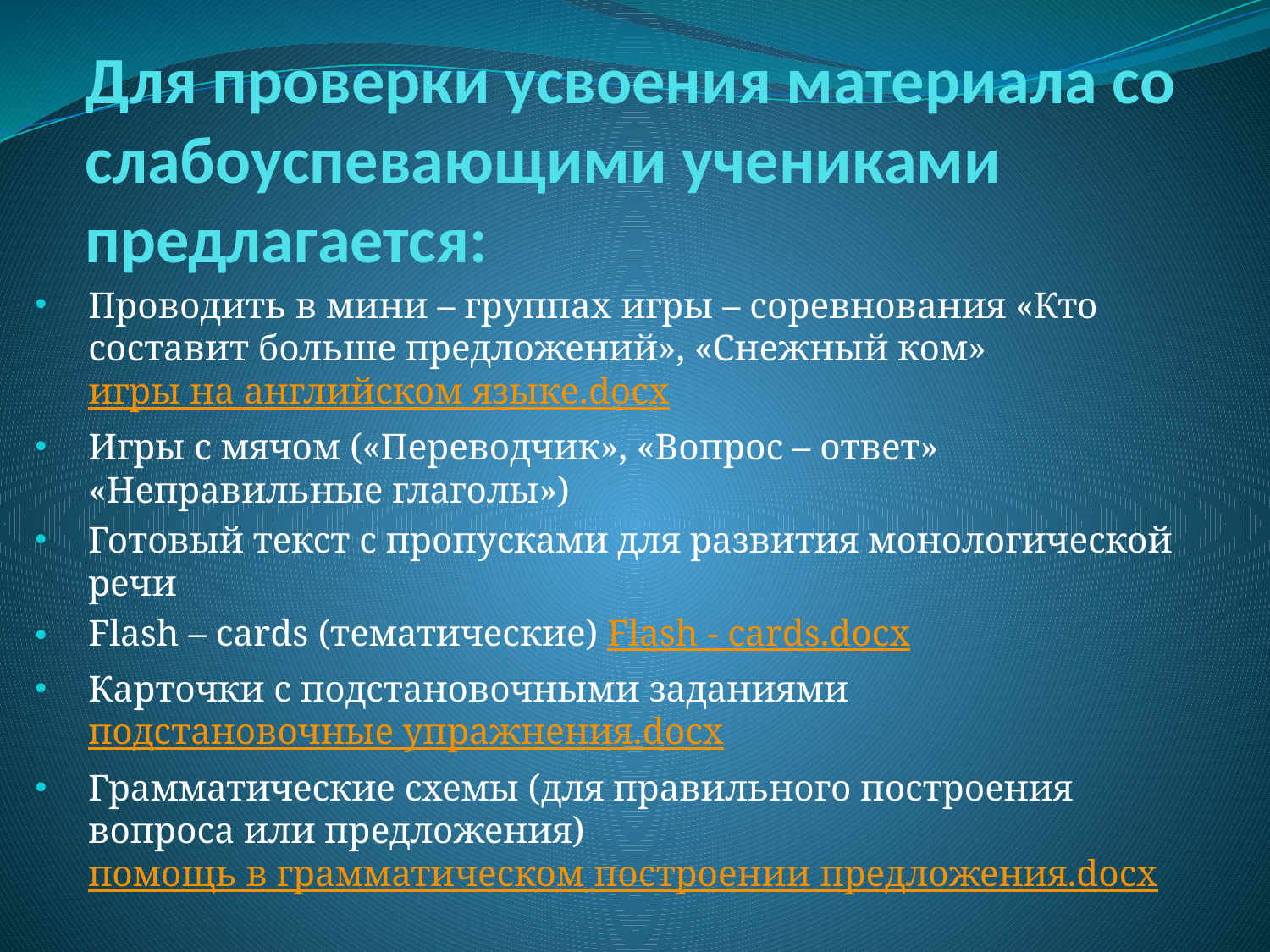

# Для проверки усвоения материала со слабоуспевающими учениками предлагается:
Проводить в мини – группах игры – соревнования «Кто  составит больше предложений», «Снежный ком» игры на английском языке.docx
Игры с мячом («Переводчик», «Вопрос – ответ» «Неправильные глаголы»)
Готовый текст с пропусками для развития монологической речи
Flash – cards (тематические) Flash - cards.docx
Карточки с подстановочными заданиями подстановочные упражнения.docx
Грамматические схемы (для правильного построения вопроса или предложения) помощь в грамматическом построении предложения.docx